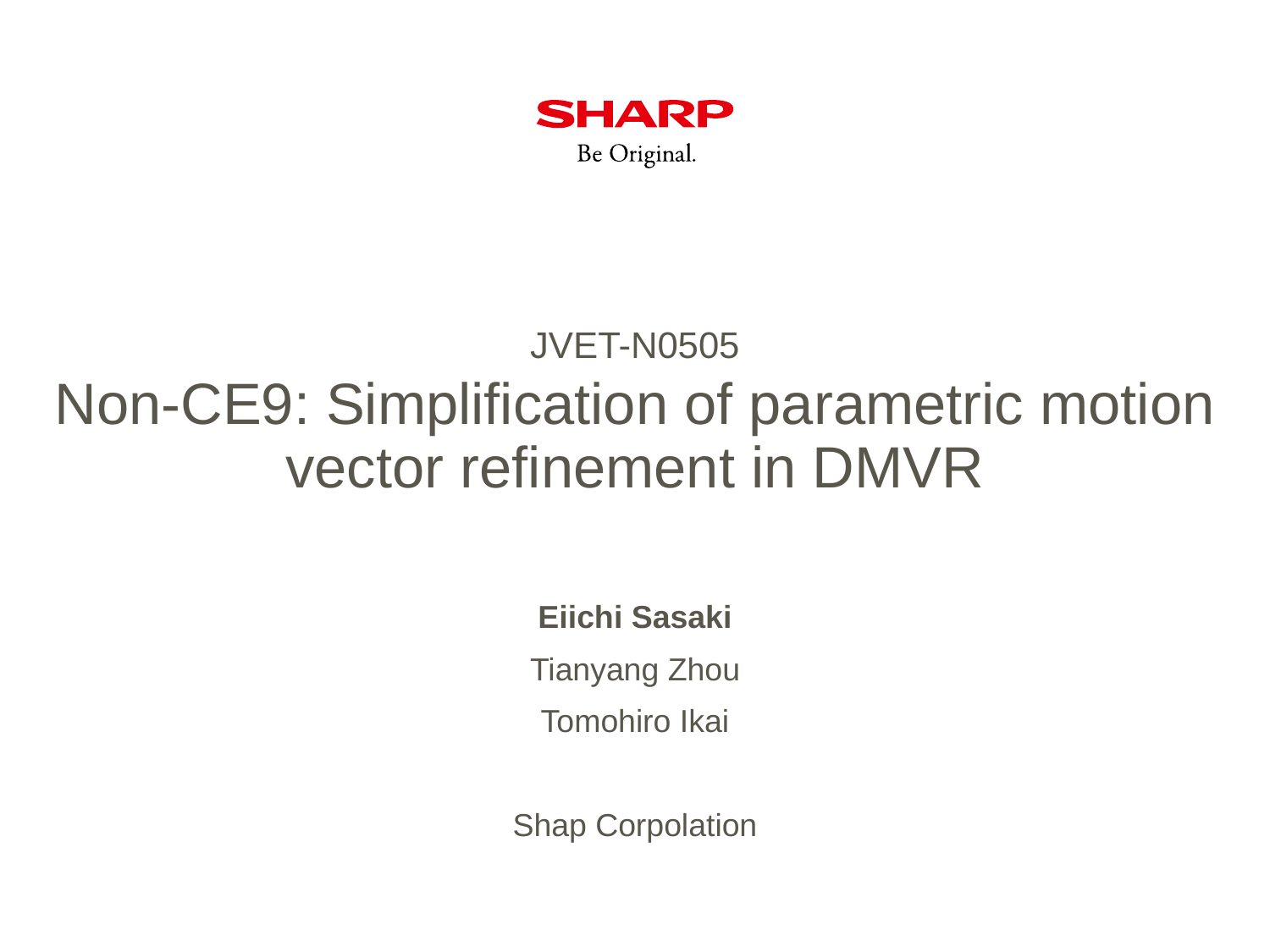

JVET-N0505
# Non-CE9: Simplification of parametric motion vector refinement in DMVR
Eiichi Sasaki
Tianyang Zhou
Tomohiro Ikai

Shap Corpolation